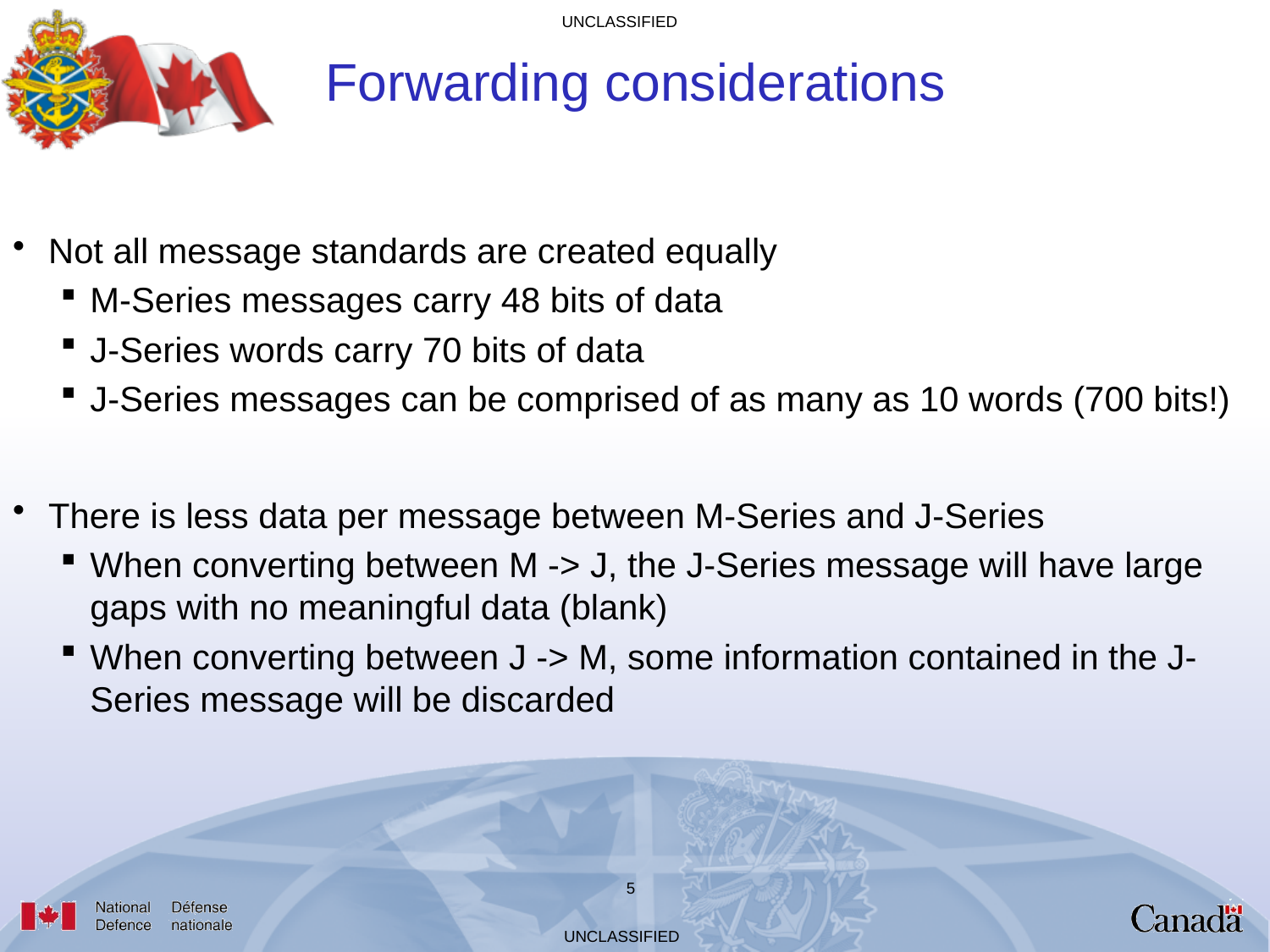

# Forwarding considerations
Not all message standards are created equally
M-Series messages carry 48 bits of data
J-Series words carry 70 bits of data
J-Series messages can be comprised of as many as 10 words (700 bits!)

There is less data per message between M-Series and J-Series
When converting between M -> J, the J-Series message will have large gaps with no meaningful data (blank)
When converting between J -> M, some information contained in the J-Series message will be discarded